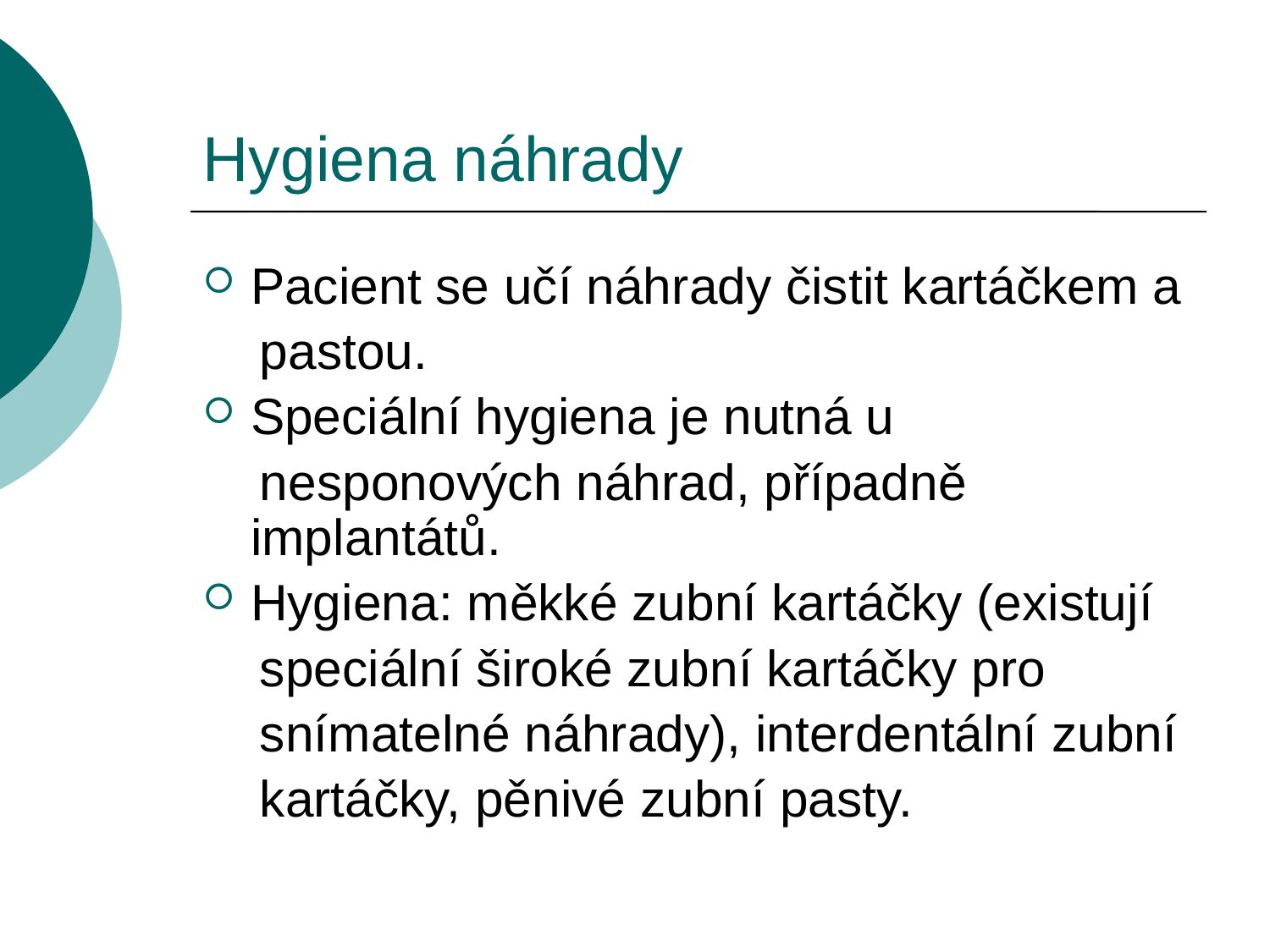

# Hygiena náhrady
Pacient se učí náhrady čistit kartáčkem a
    pastou.
Speciální hygiena je nutná u
    nesponových náhrad, případně implantátů.
Hygiena: měkké zubní kartáčky (existují
    speciální široké zubní kartáčky pro
    snímatelné náhrady), interdentální zubní
    kartáčky, pěnivé zubní pasty.